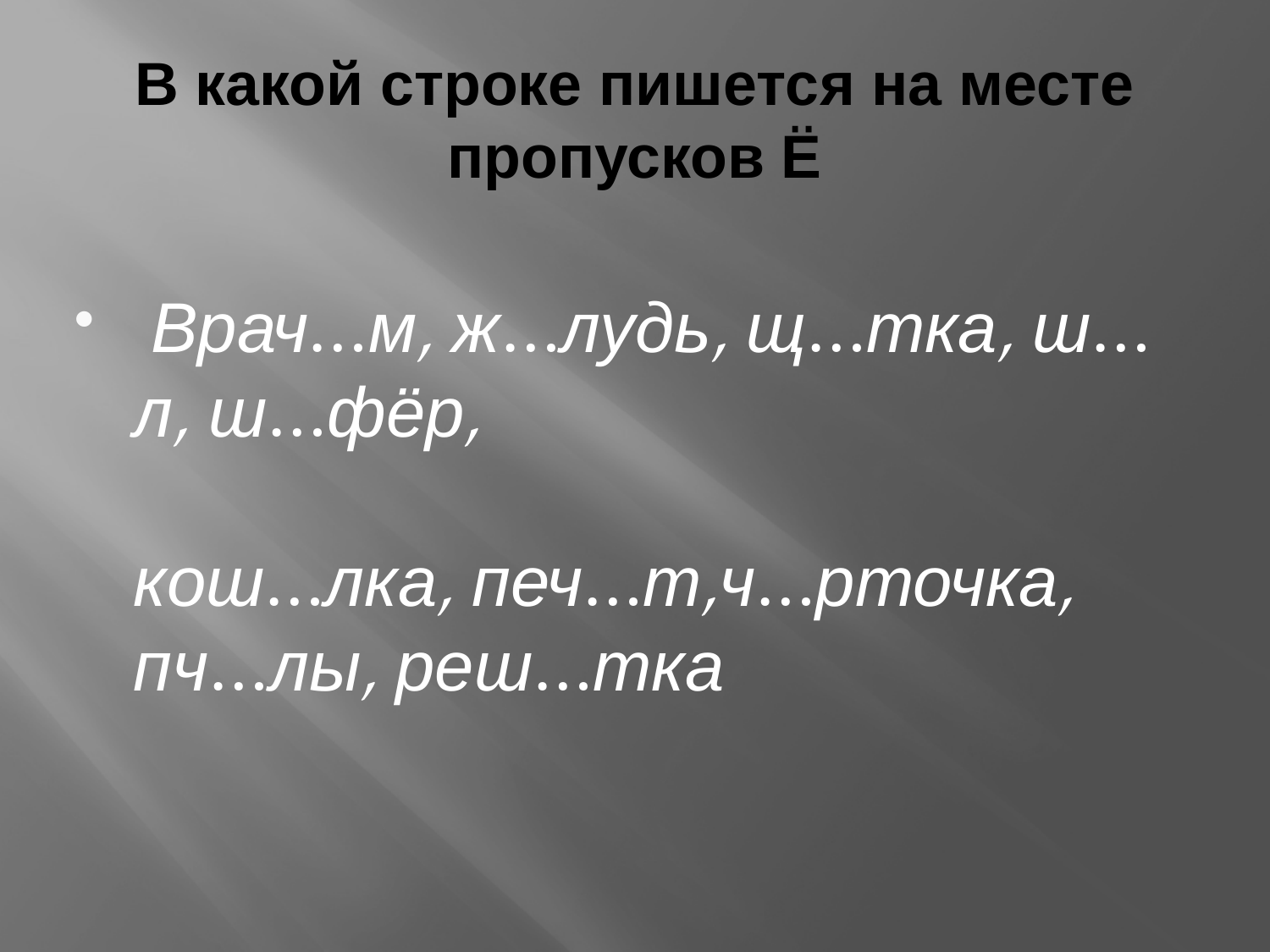

# В какой строке пишется на месте пропусков Ё
 Врач…м, ж…лудь, щ…тка, ш…л, ш…фёр,
кош…лка, печ…т,ч…рточка, пч…лы, реш…тка